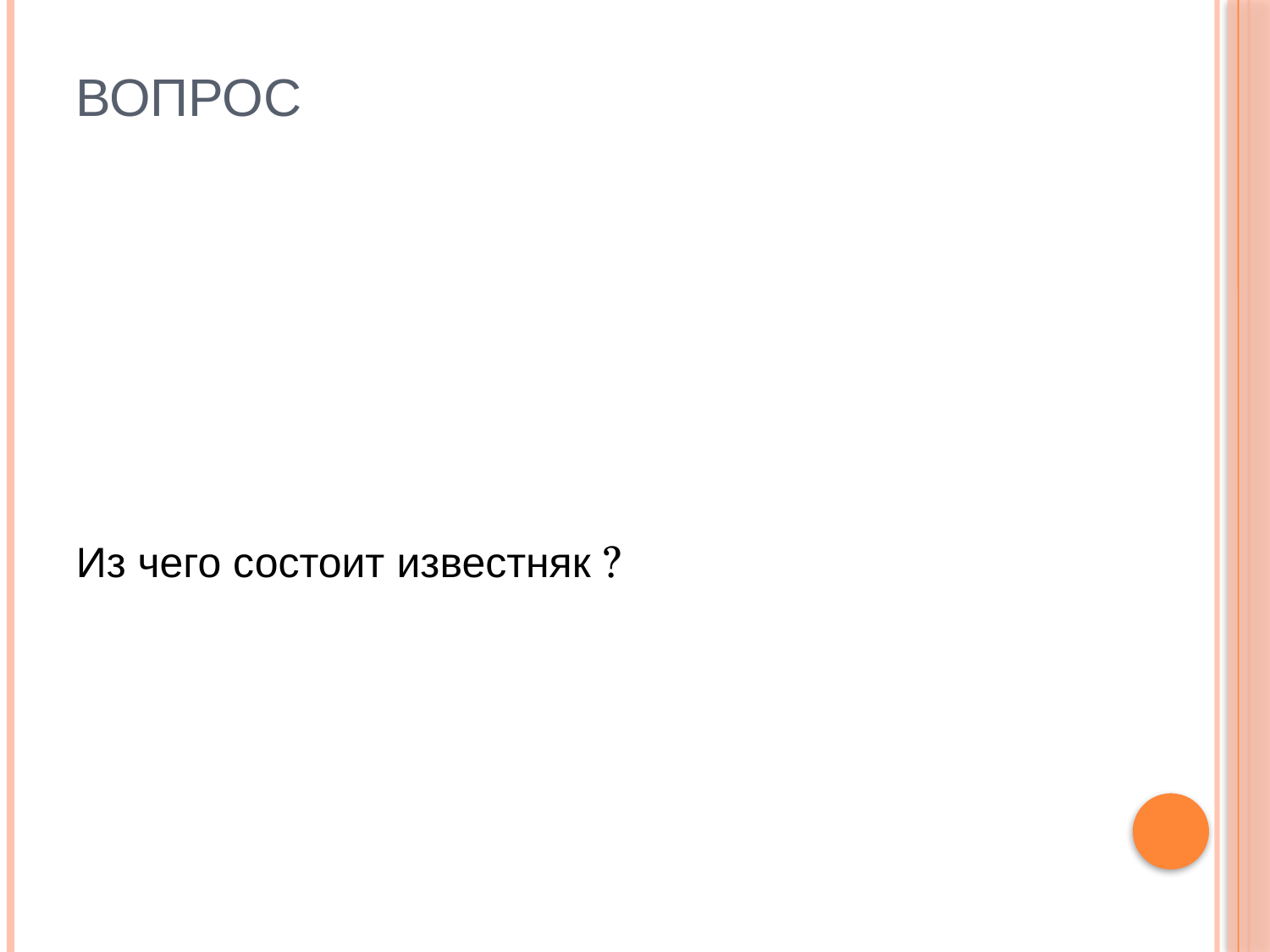

# вопрос

Из чего состоит известняк ?